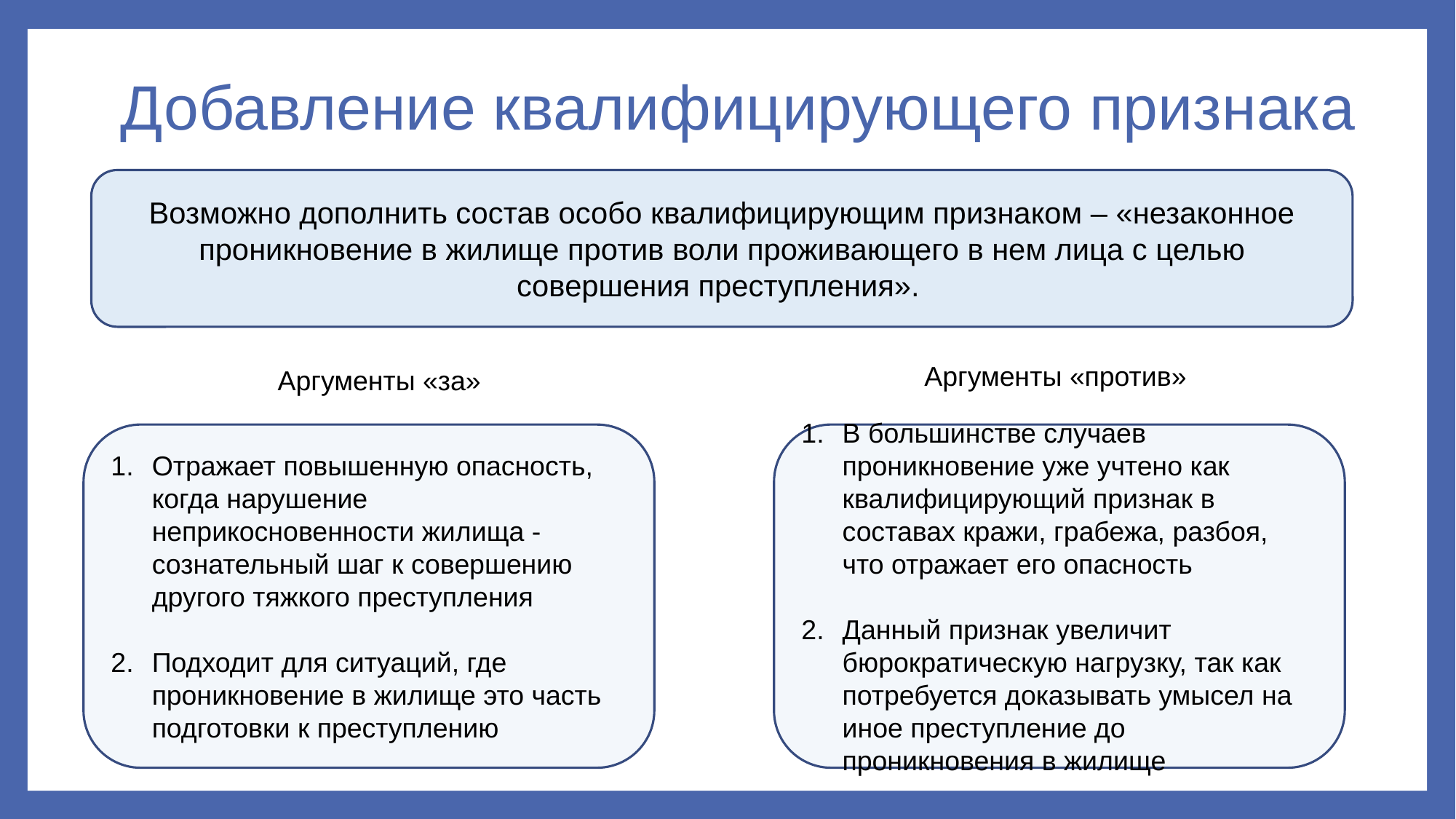

# Добавление квалифицирующего признака
Возможно дополнить состав особо квалифицирующим признаком ‒ «незаконное проникновение в жилище против воли проживающего в нем лица с целью совершения преступления».
Аргументы «против»
Аргументы «за»
Отражает повышенную опасность, когда нарушение неприкосновенности жилища - сознательный шаг к совершению другого тяжкого преступления

Подходит для ситуаций, где проникновение в жилище это часть подготовки к преступлению
В большинстве случаев проникновение уже учтено как квалифицирующий признак в составах кражи, грабежа, разбоя, что отражает его опасность

Данный признак увеличит бюрократическую нагрузку, так как потребуется доказывать умысел на иное преступление до проникновения в жилище